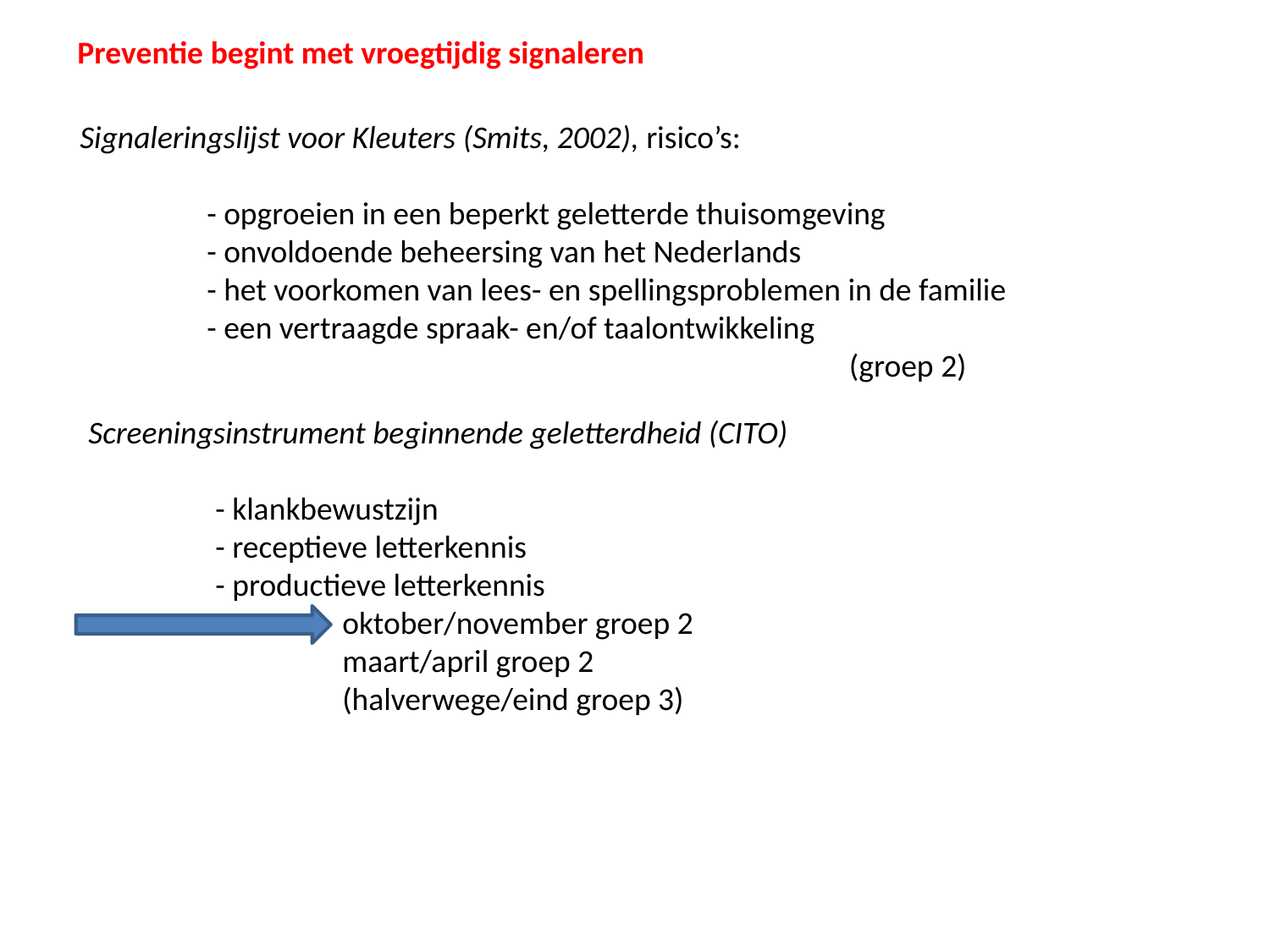

Preventie begint met vroegtijdig signaleren
Signaleringslijst voor Kleuters (Smits, 2002), risico’s:

	- opgroeien in een beperkt geletterde thuisomgeving
	- onvoldoende beheersing van het Nederlands
	- het voorkomen van lees- en spellingsproblemen in de familie
	- een vertraagde spraak- en/of taalontwikkeling
						 (groep 2)

Screeningsinstrument beginnende geletterdheid (CITO)

	- klankbewustzijn
	- receptieve letterkennis
	- productieve letterkennis
		oktober/november groep 2
		maart/april groep 2
		(halverwege/eind groep 3)